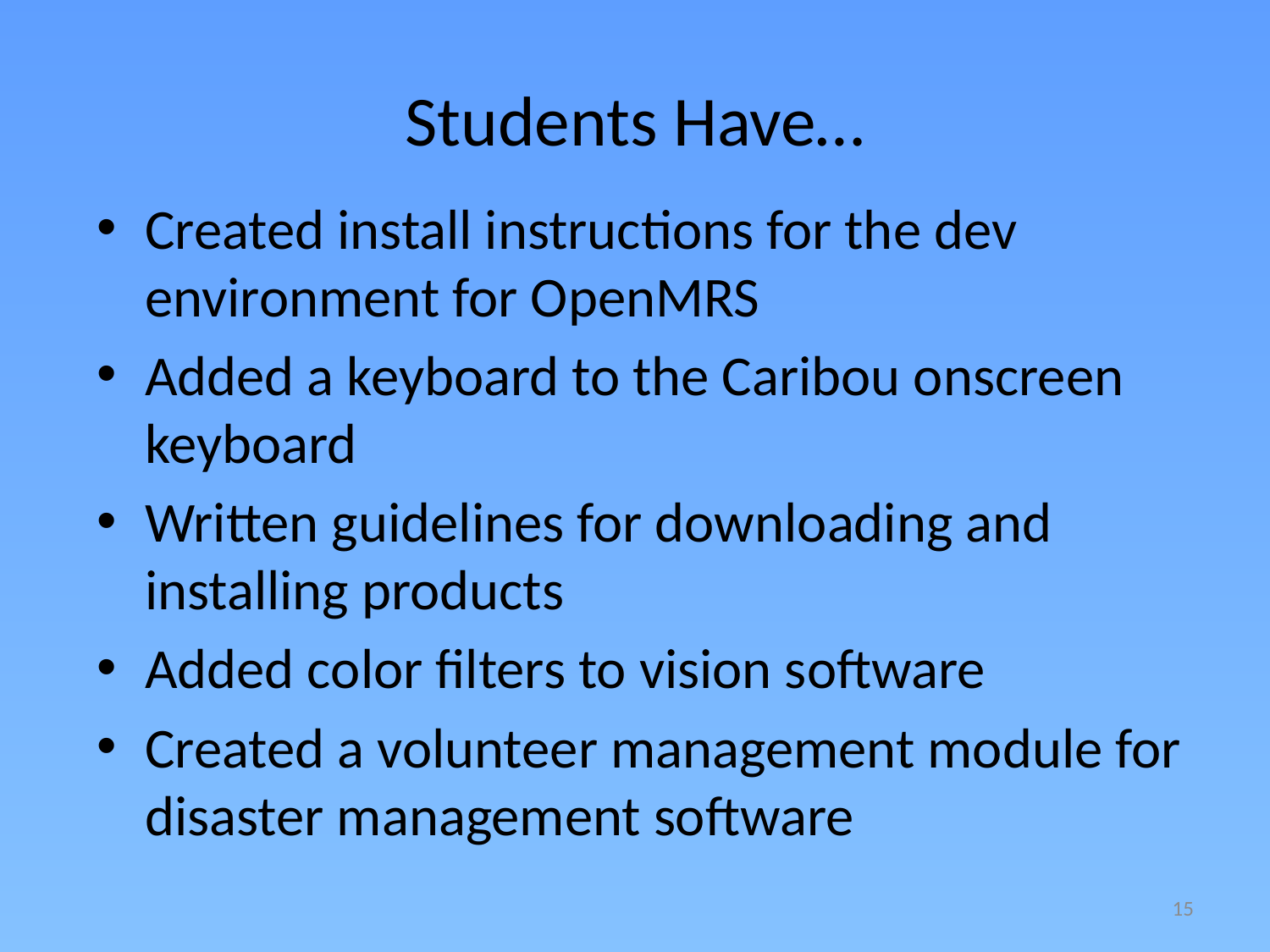

# Students Have…
Created install instructions for the dev environment for OpenMRS
Added a keyboard to the Caribou onscreen keyboard
Written guidelines for downloading and installing products
Added color filters to vision software
Created a volunteer management module for disaster management software

15